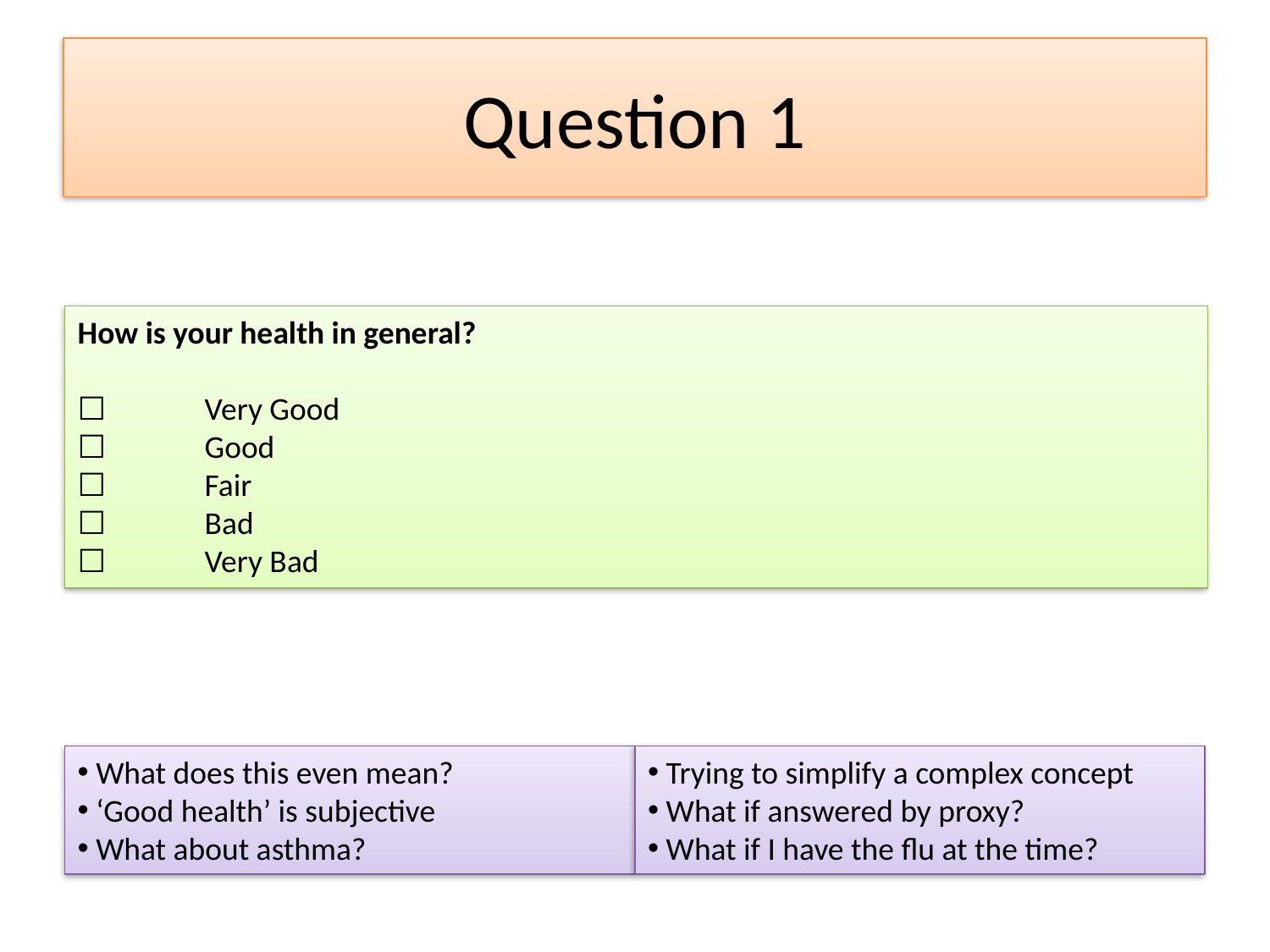

# Question 1
How is your health in general?

☐	Very Good
☐	Good
☐	Fair
☐	Bad
☐	Very Bad
 What does this even mean?
 ‘Good health’ is subjective
 What about asthma?
 Trying to simplify a complex concept
 What if answered by proxy?
 What if I have the flu at the time?